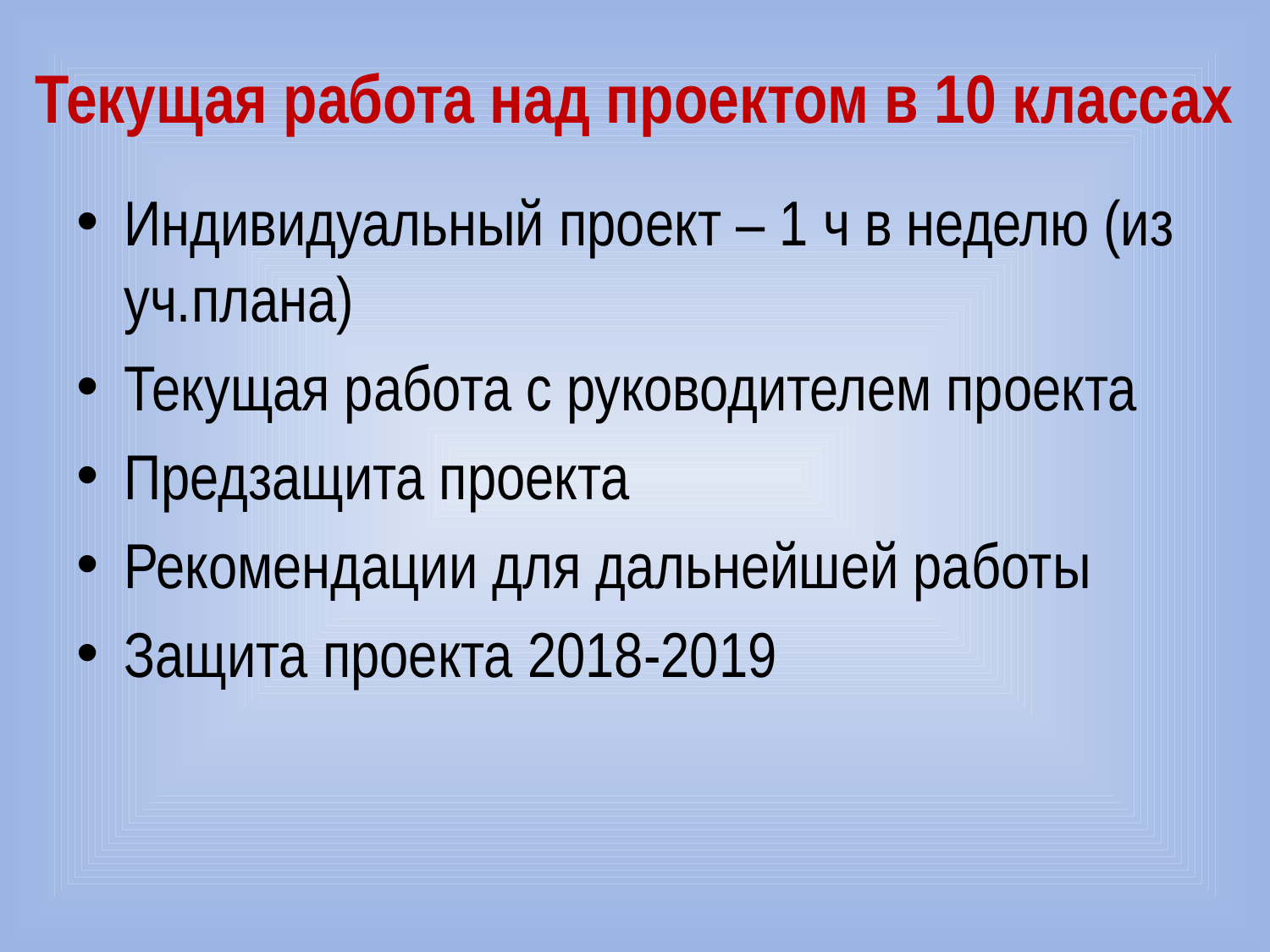

# Текущая работа над проектом в 10 классах
Индивидуальный проект – 1 ч в неделю (из уч.плана)
Текущая работа с руководителем проекта
Предзащита проекта
Рекомендации для дальнейшей работы
Защита проекта 2018-2019